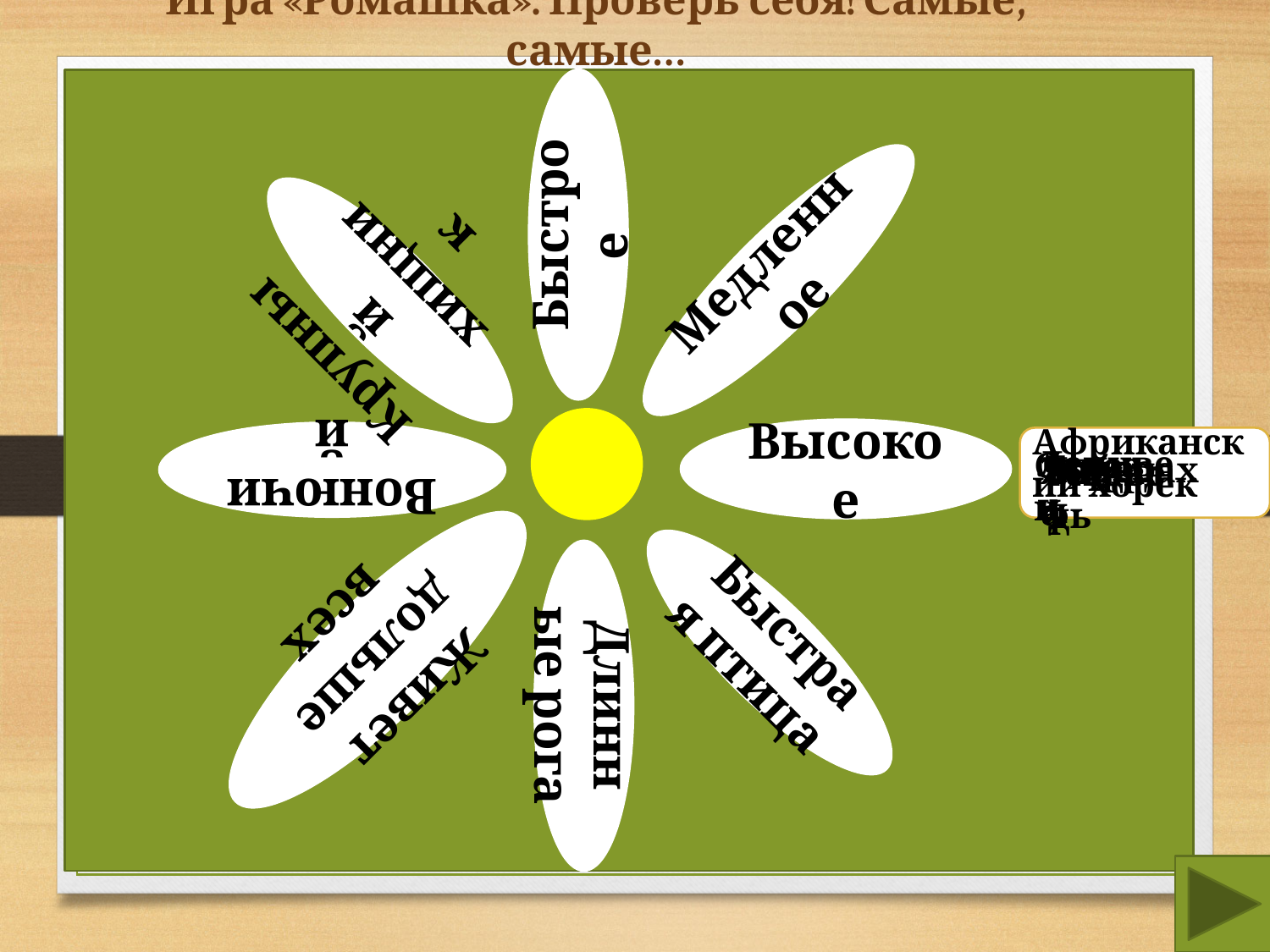

Игра «Ромашка». Проверь себя! Самые, самые…

Быстрое2
Медленное
Крупный хищник
Высокое
Вонючий
Живет дольше всех
Быстрая птица
Длинные рога

Африканский хорек

Ленивец
Сапсан
Буйвол
Черепаха
Жираф
Медведь
Гепард